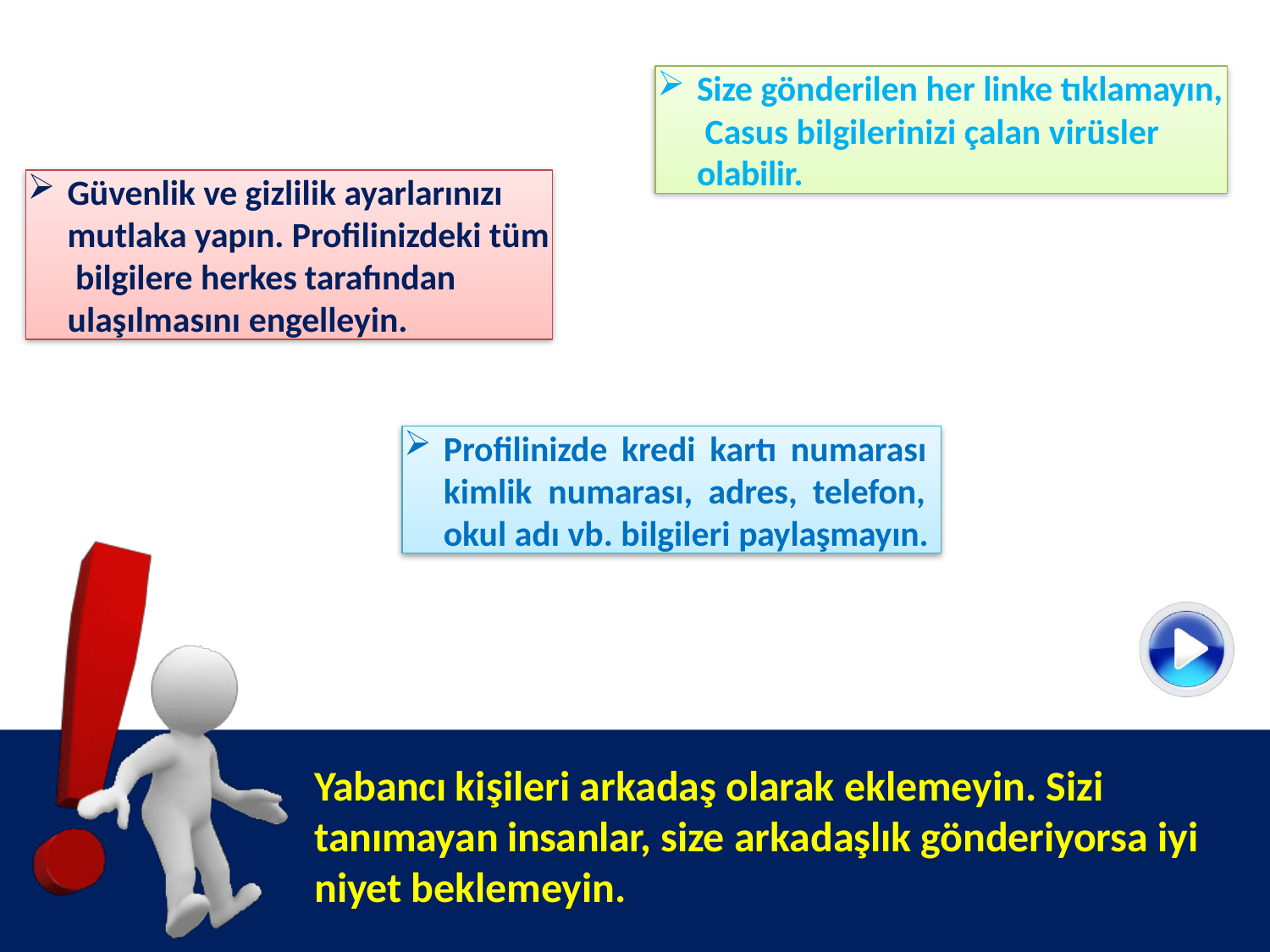

Size gönderilen her linke tıklamayın,  Casus bilgilerinizi çalan virüsler  olabilir.
# Güvenlik ve gizlilik ayarlarınızı  mutlaka yapın. Profilinizdeki tüm  bilgilere herkes tarafından  ulaşılmasını engelleyin.
Profilinizde kredi kartı numarası  kimlik numarası, adres, telefon,  okul adı vb. bilgileri paylaşmayın.

Yabancı kişileri arkadaş olarak eklemeyin. Sizi  tanımayan insanlar, size arkadaşlık gönderiyorsa iyi  niyet beklemeyin.